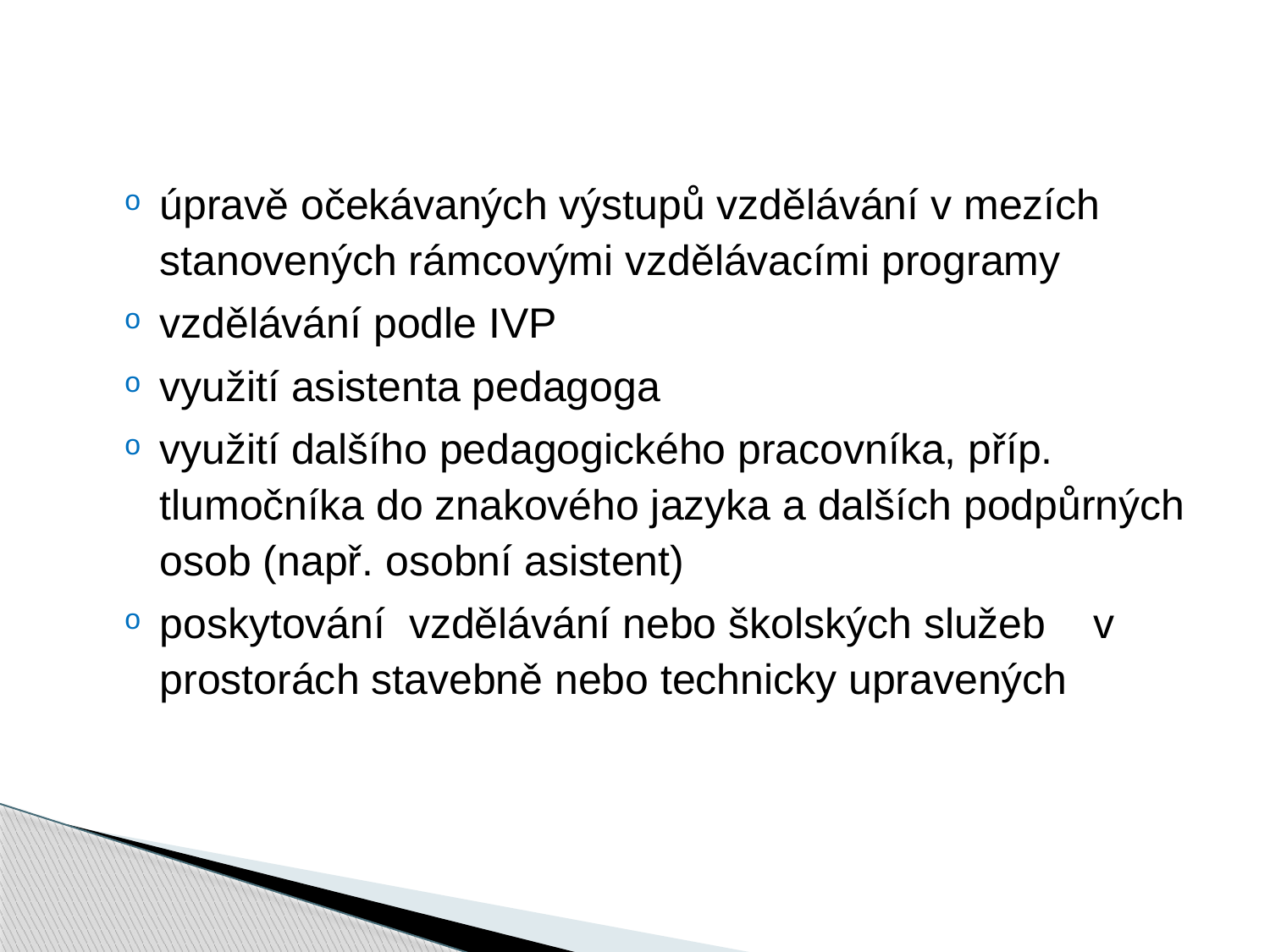

#
úpravě očekávaných výstupů vzdělávání v mezích stanovených rámcovými vzdělávacími programy
vzdělávání podle IVP
využití asistenta pedagoga
využití dalšího pedagogického pracovníka, příp. tlumočníka do znakového jazyka a dalších podpůrných osob (např. osobní asistent)
poskytování  vzdělávání nebo školských služeb    v prostorách stavebně nebo technicky upravených